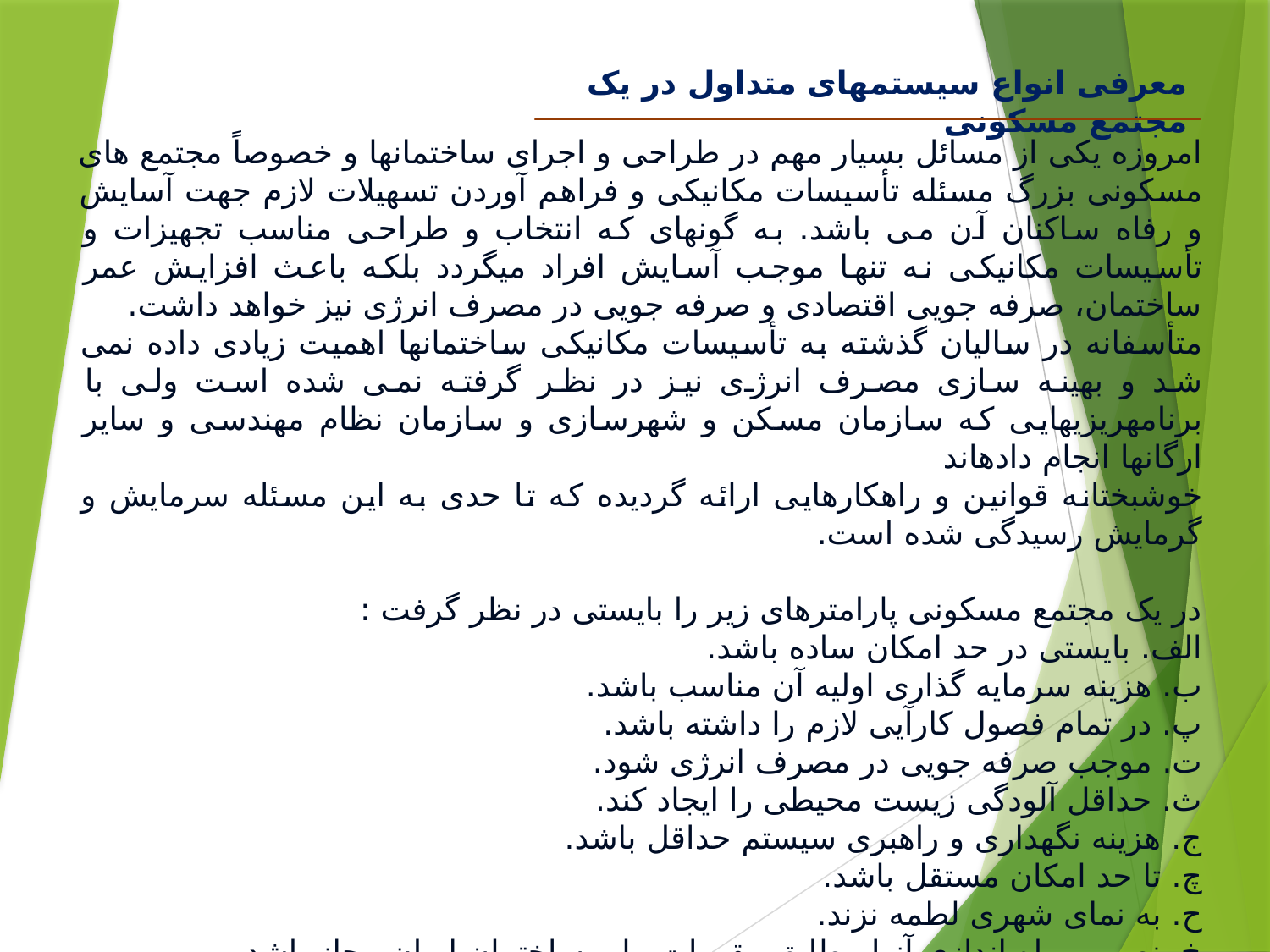

معرفی انواع سیستم‏های متداول در یک مجتمع مسکونی
امروزه یکی از مسائل بسیار مهم در طراحی و اجرای ساختمانها و خصوصاً مجتمع های مسکونی بزرگ مسئله تأسیسات مکانیکی و فراهم آوردن تسهیلات لازم جهت آسایش و رفاه ساکنان آن می باشد. به گونه‏ای که انتخاب و طراحی مناسب تجهیزات و تأسیسات مکانیکی نه تنها موجب آسایش افراد می‏گردد بلکه باعث افزایش عمر ساختمان، صرفه جویی اقتصادی و صرفه جویی در مصرف انرژی نیز خواهد داشت.
متأسفانه در سالیان گذشته به تأسیسات مکانیکی ساختمانها اهمیت زیادی داده نمی شد و بهینه سازی مصرف انرژی نیز در نظر گرفته نمی شده است ولی با برنامه‏ریزی‏هایی که سازمان مسکن و شهرسازی و سازمان نظام مهندسی و سایر ارگانها انجام داده‏اند
خوشبختانه قوانین و راهکارهایی ارائه گردیده که تا حدی به این مسئله سرمایش و گرمایش رسیدگی شده است.

در یک مجتمع مسکونی پارامترهای زیر را بایستی در نظر گرفت :
الف. بایستی در حد امکان ساده باشد.
ب. هزینه سرمایه گذاری اولیه آن مناسب باشد.
پ. در تمام فصول کارآیی لازم را داشته باشد.
ت. موجب صرفه جویی در مصرف انرژی شود.
ث. حداقل آلودگی زیست محیطی را ایجاد کند.
ج. هزینه نگهداری و راهبری سیستم حداقل باشد.
چ. تا حد امکان مستقل باشد.
ح. به نمای شهری لطمه نزند.
خ. نصب و راه اندازی آنها مطابق مقررات ملی ساختمان ایران مجاز باشد.
د. نقشه معماری و تعداد طبقات و منطقه احداث در انتخاب سیستم تأثیرگذار می باشد.
ذ. دستگاههای انتخابی دارای برند معتبر و نمایندگی فعال در ایران و رزومه کاری چندین ساله در ایران از نظر سرویس دهی و خدمات پس از فروش باشد.